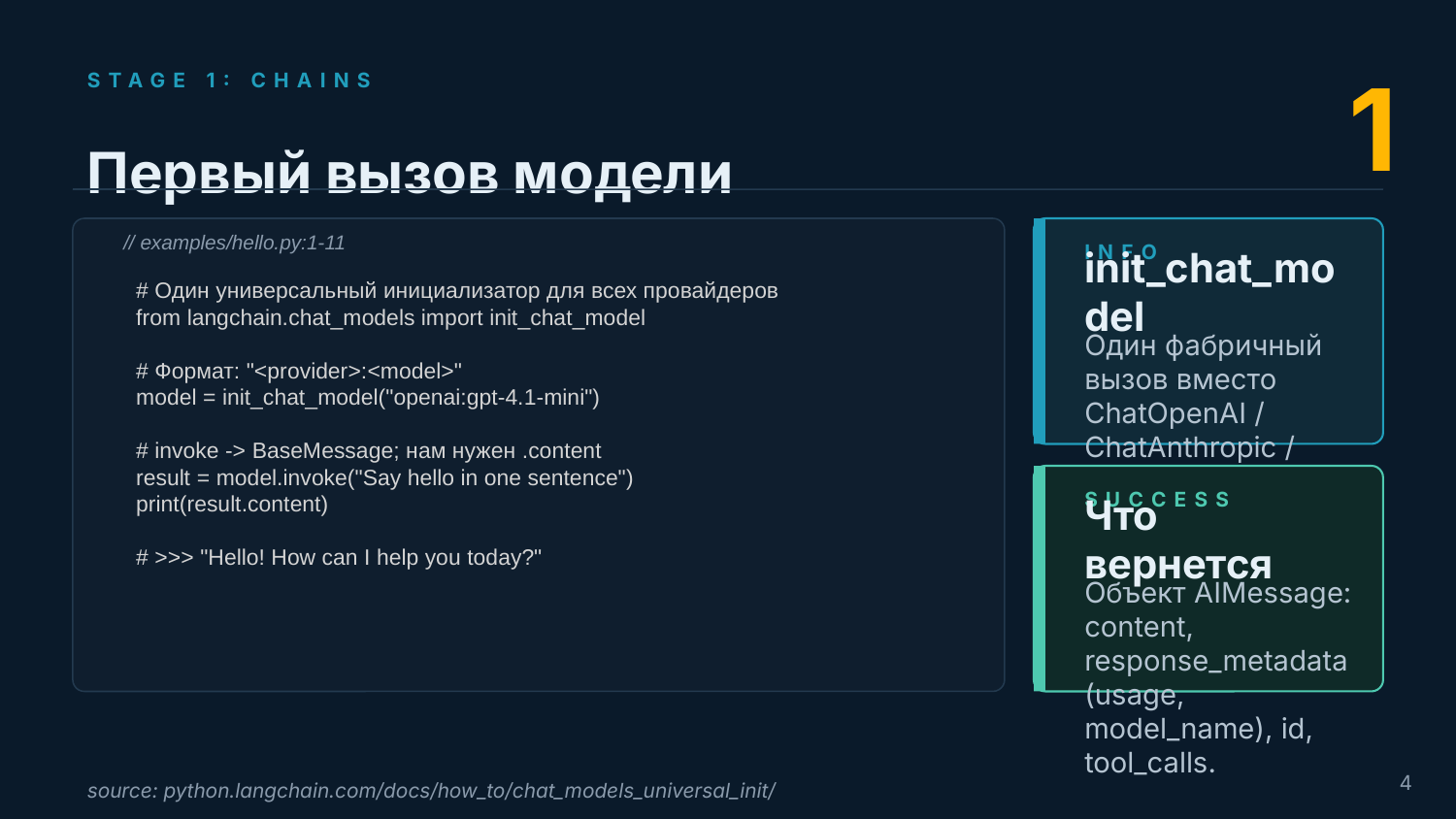

1
STAGE 1: CHAINS
Первый вызов модели

// examples/hello.py:1-11
INFO
  # Один универсальный инициализатор для всех провайдеров
  from langchain.chat_models import init_chat_model

  # Формат: "<provider>:<model>"
  model = init_chat_model("openai:gpt-4.1-mini")

  # invoke -> BaseMessage; нам нужен .content
  result = model.invoke("Say hello in one sentence")
  print(result.content)

  # >>> "Hello! How can I help you today?"

init_chat_model
Один фабричный вызов вместо ChatOpenAI / ChatAnthropic / ChatGoogle отдельно.

SUCCESS
Что вернется
Объект AIMessage: content, response_metadata (usage, model_name), id, tool_calls.
4
source: python.langchain.com/docs/how_to/chat_models_universal_init/